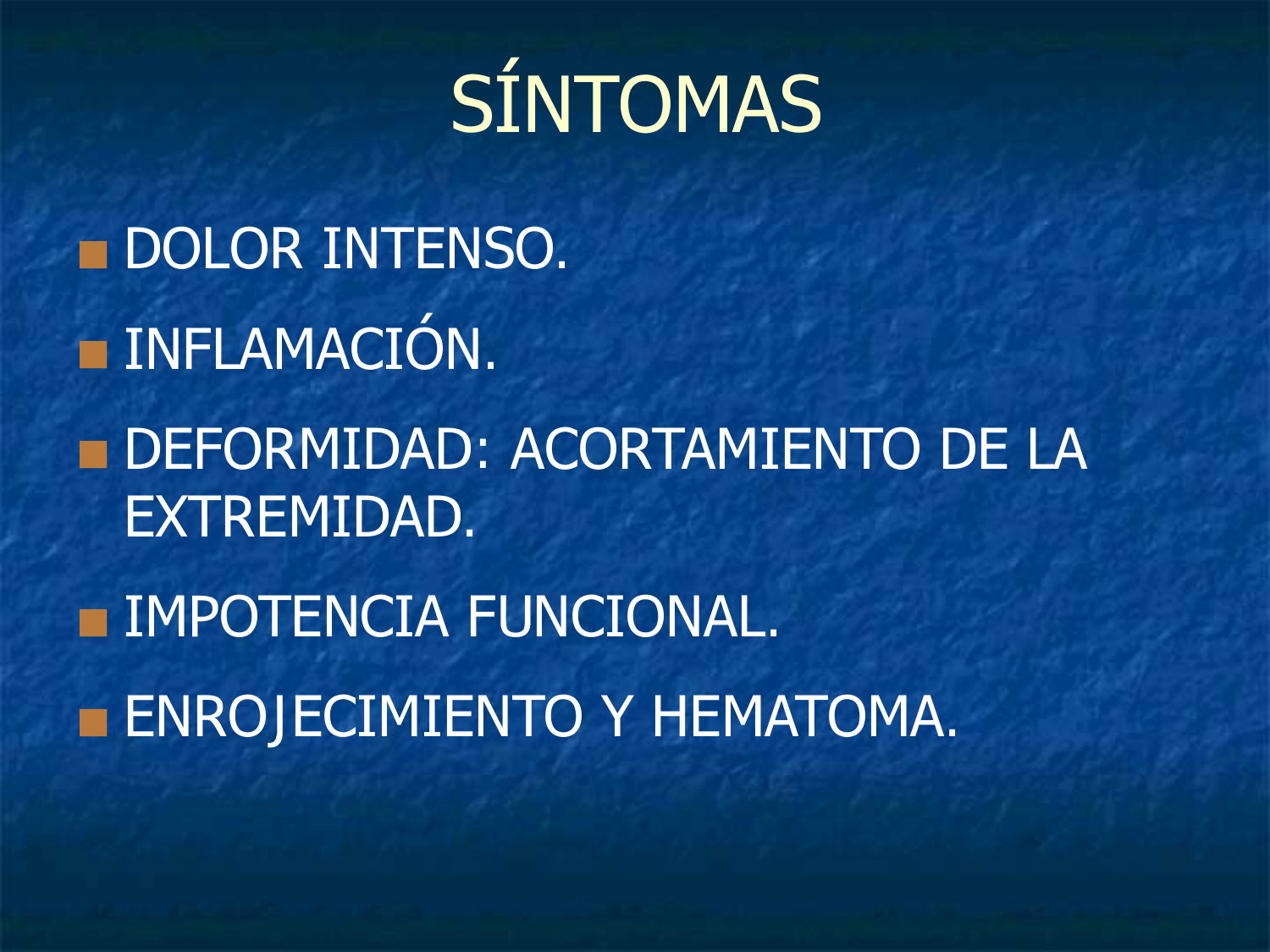

# SÍNTOMAS
DOLOR INTENSO.
INFLAMACIÓN.
DEFORMIDAD: ACORTAMIENTO DE LA EXTREMIDAD.
IMPOTENCIA FUNCIONAL.
ENROJECIMIENTO Y HEMATOMA.